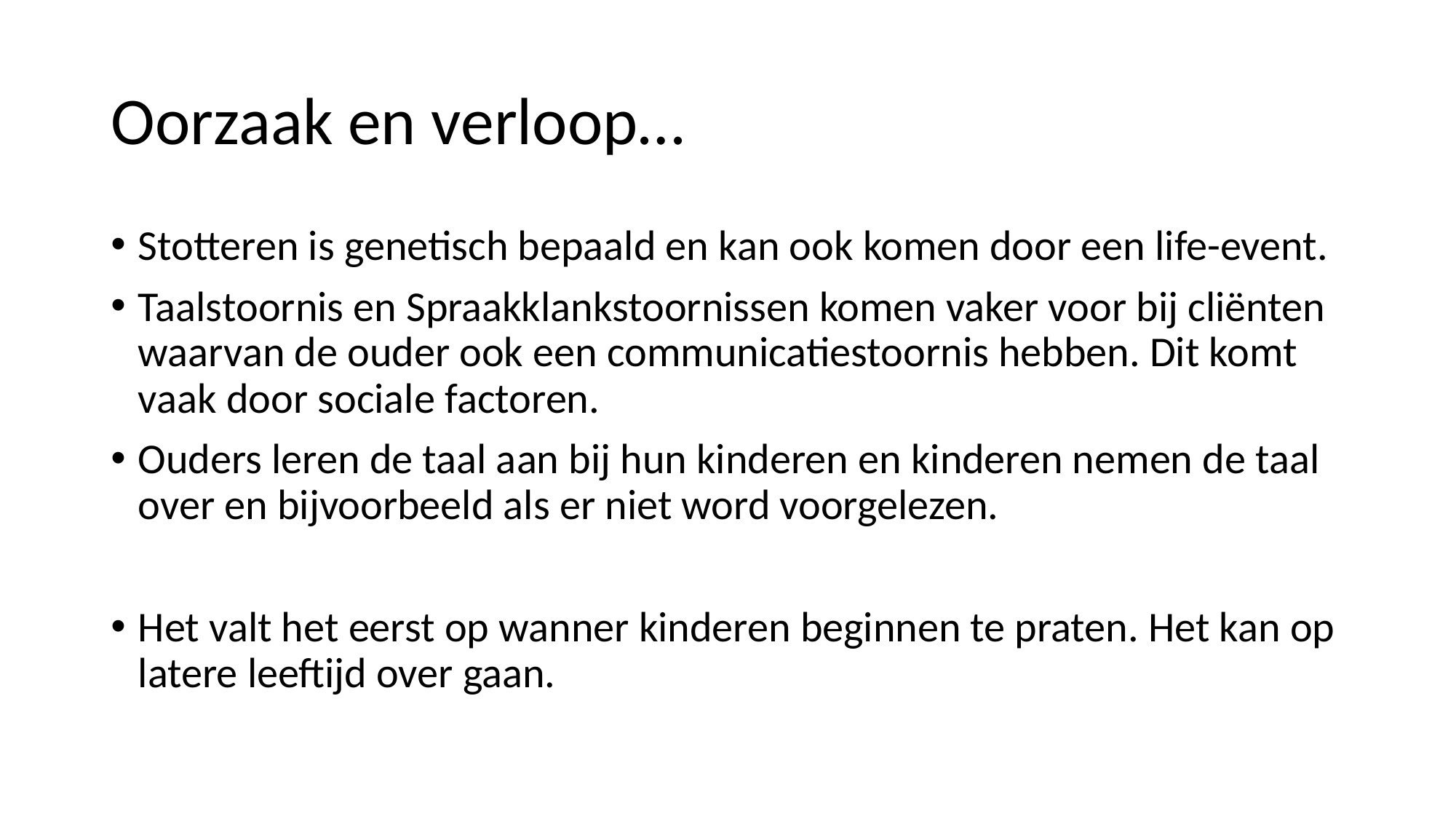

# Oorzaak en verloop…
Stotteren is genetisch bepaald en kan ook komen door een life-event.
Taalstoornis en Spraakklankstoornissen komen vaker voor bij cliënten waarvan de ouder ook een communicatiestoornis hebben. Dit komt vaak door sociale factoren.
Ouders leren de taal aan bij hun kinderen en kinderen nemen de taal over en bijvoorbeeld als er niet word voorgelezen.

Het valt het eerst op wanner kinderen beginnen te praten. Het kan op latere leeftijd over gaan.